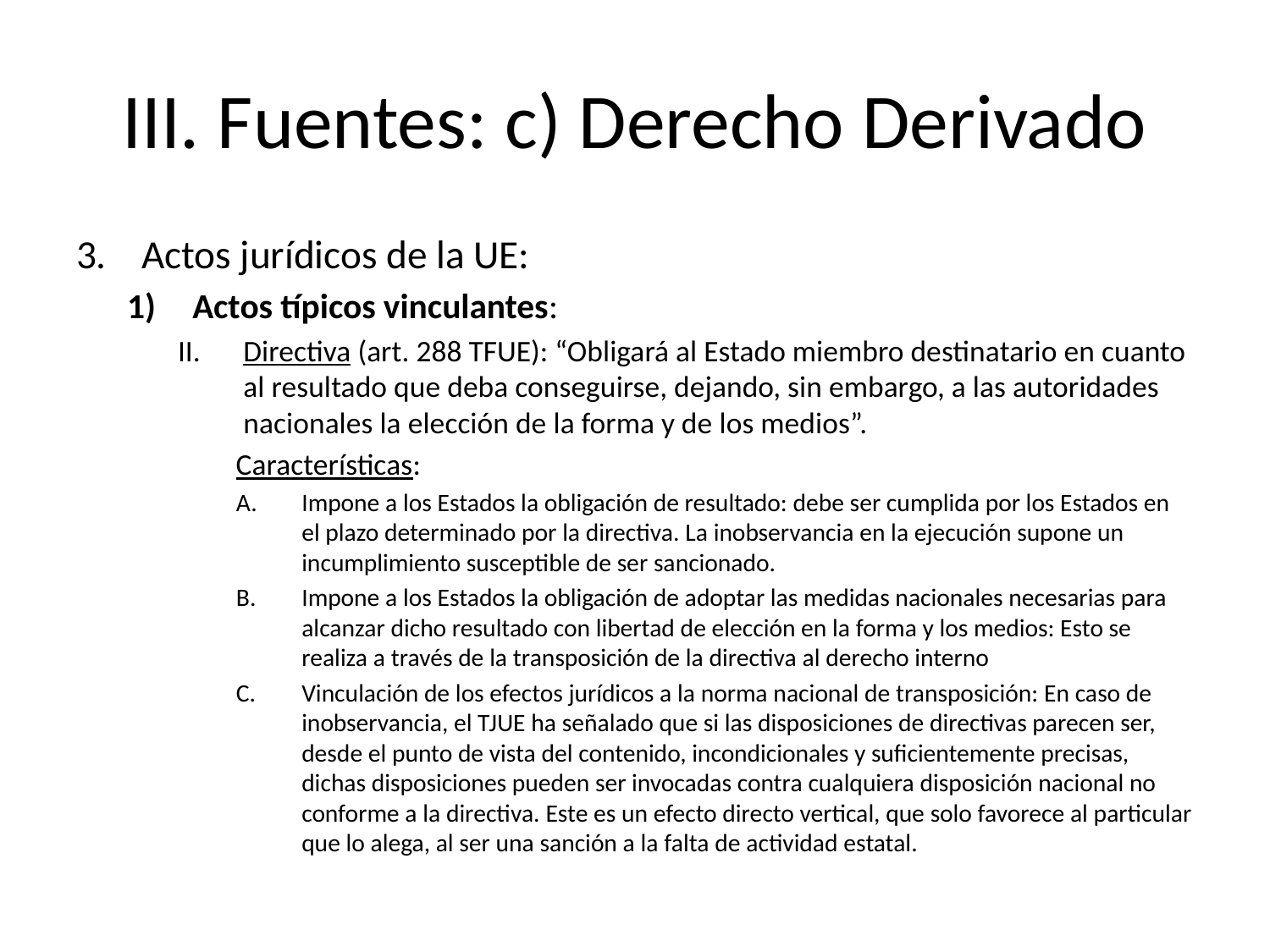

# III. Fuentes: c) Derecho Derivado
Actos jurídicos de la UE:
Actos típicos vinculantes:
Directiva (art. 288 TFUE): “Obligará al Estado miembro destinatario en cuanto al resultado que deba conseguirse, dejando, sin embargo, a las autoridades nacionales la elección de la forma y de los medios”.
	Características:
Impone a los Estados la obligación de resultado: debe ser cumplida por los Estados en el plazo determinado por la directiva. La inobservancia en la ejecución supone un incumplimiento susceptible de ser sancionado.
Impone a los Estados la obligación de adoptar las medidas nacionales necesarias para alcanzar dicho resultado con libertad de elección en la forma y los medios: Esto se realiza a través de la transposición de la directiva al derecho interno
Vinculación de los efectos jurídicos a la norma nacional de transposición: En caso de inobservancia, el TJUE ha señalado que si las disposiciones de directivas parecen ser, desde el punto de vista del contenido, incondicionales y suficientemente precisas, dichas disposiciones pueden ser invocadas contra cualquiera disposición nacional no conforme a la directiva. Este es un efecto directo vertical, que solo favorece al particular que lo alega, al ser una sanción a la falta de actividad estatal.